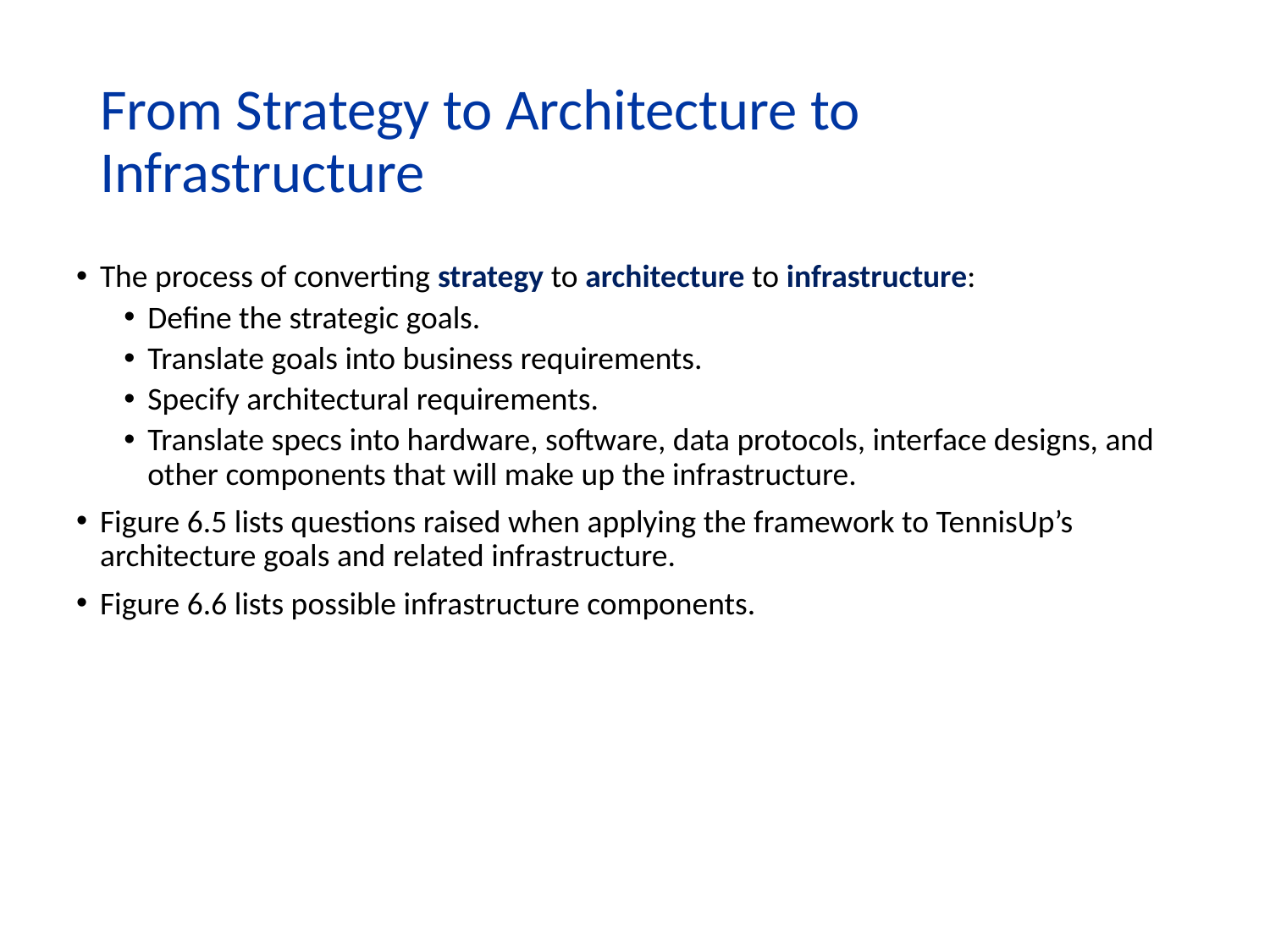

# From Strategy to Architecture to Infrastructure
The process of converting strategy to architecture to infrastructure:
Define the strategic goals.
Translate goals into business requirements.
Specify architectural requirements.
Translate specs into hardware, software, data protocols, interface designs, and other components that will make up the infrastructure.
Figure 6.5 lists questions raised when applying the framework to TennisUp’s architecture goals and related infrastructure.
Figure 6.6 lists possible infrastructure components.